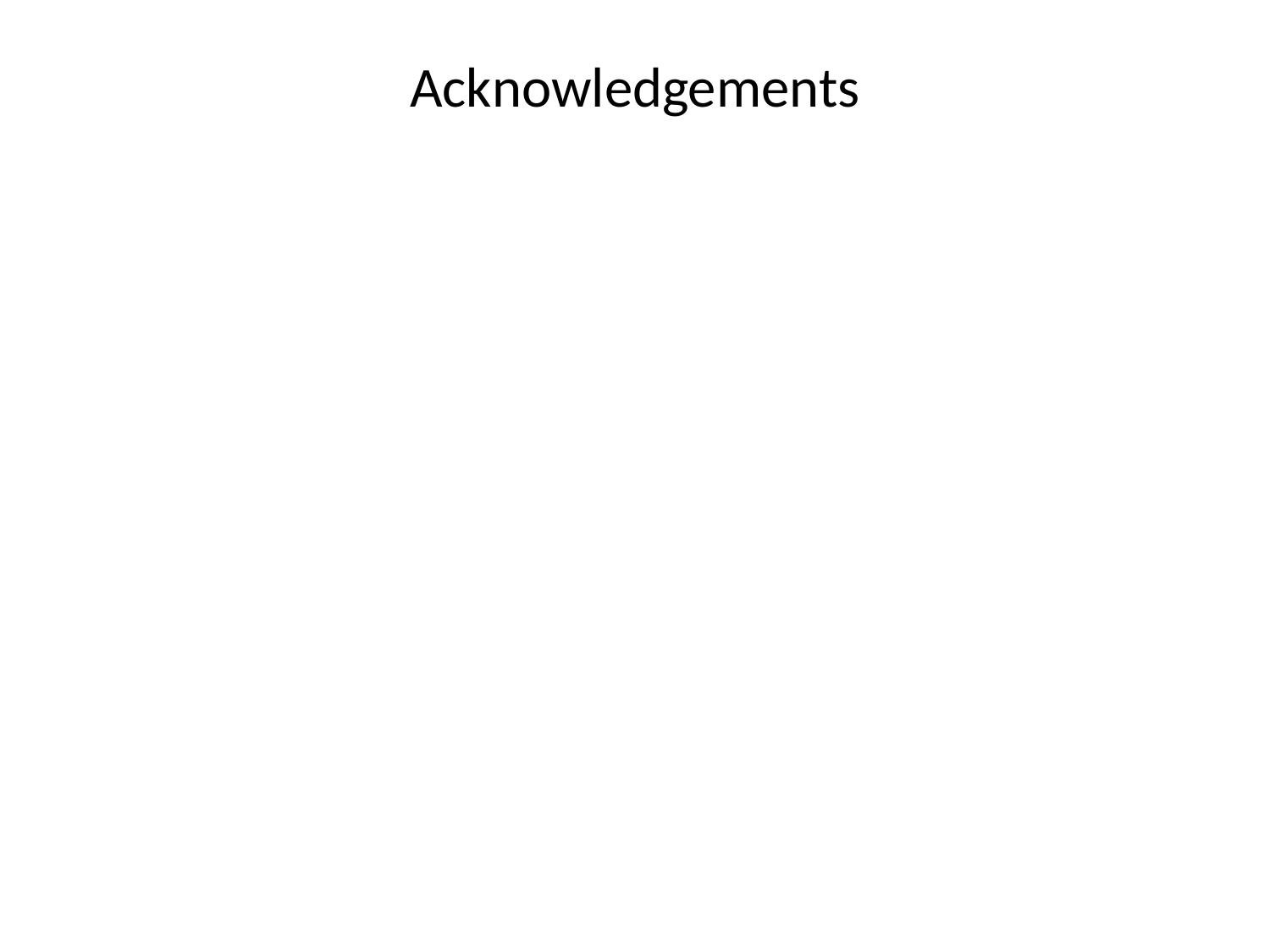

# Acknowledgements
Daeyeol Lee

Stephan Quessy

Peter Latham

Alex Pouget